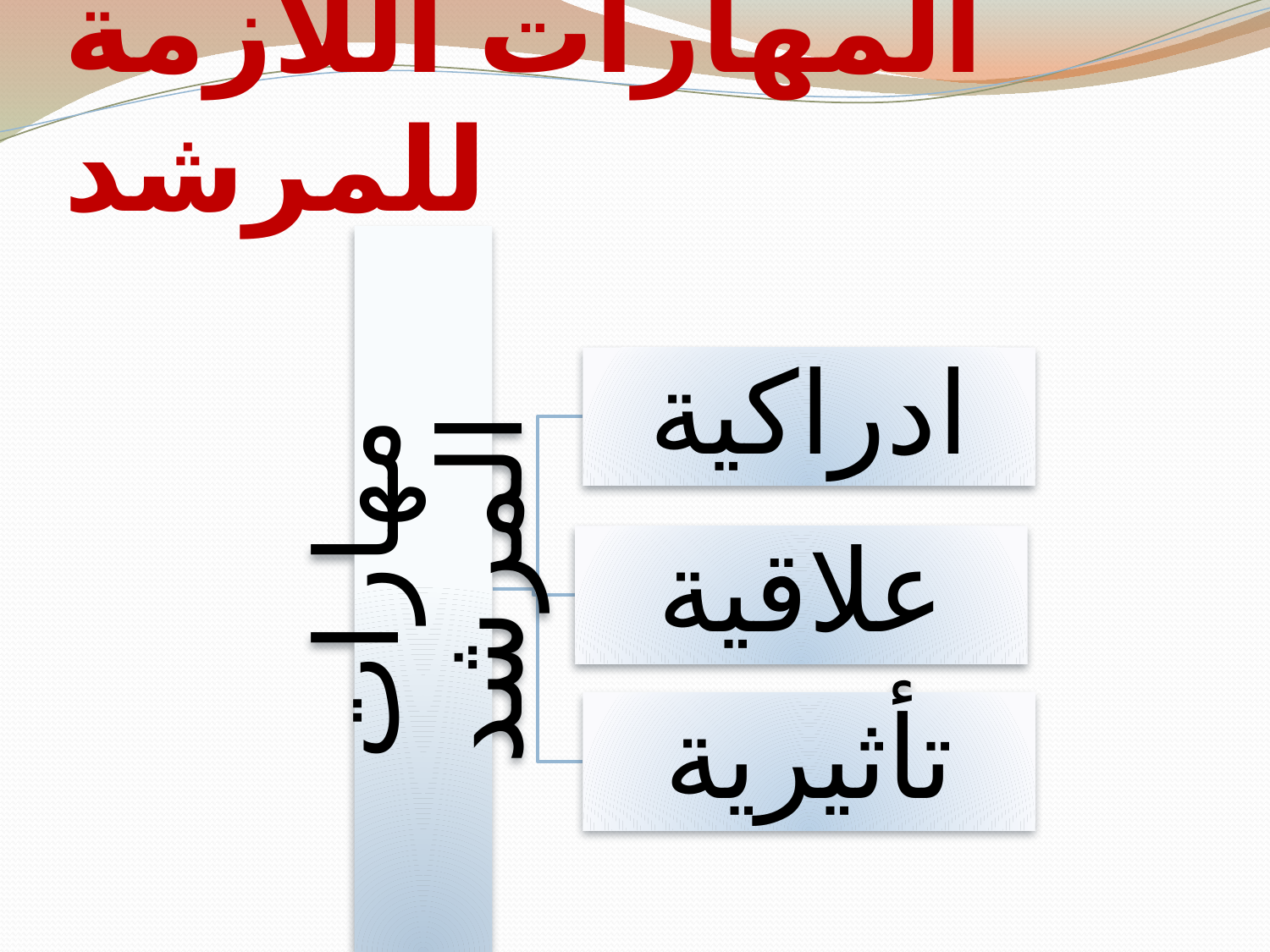

# المهارات اللازمة للمرشد

مهارات المرشد
ادراكية
علاقية
تأثيرية